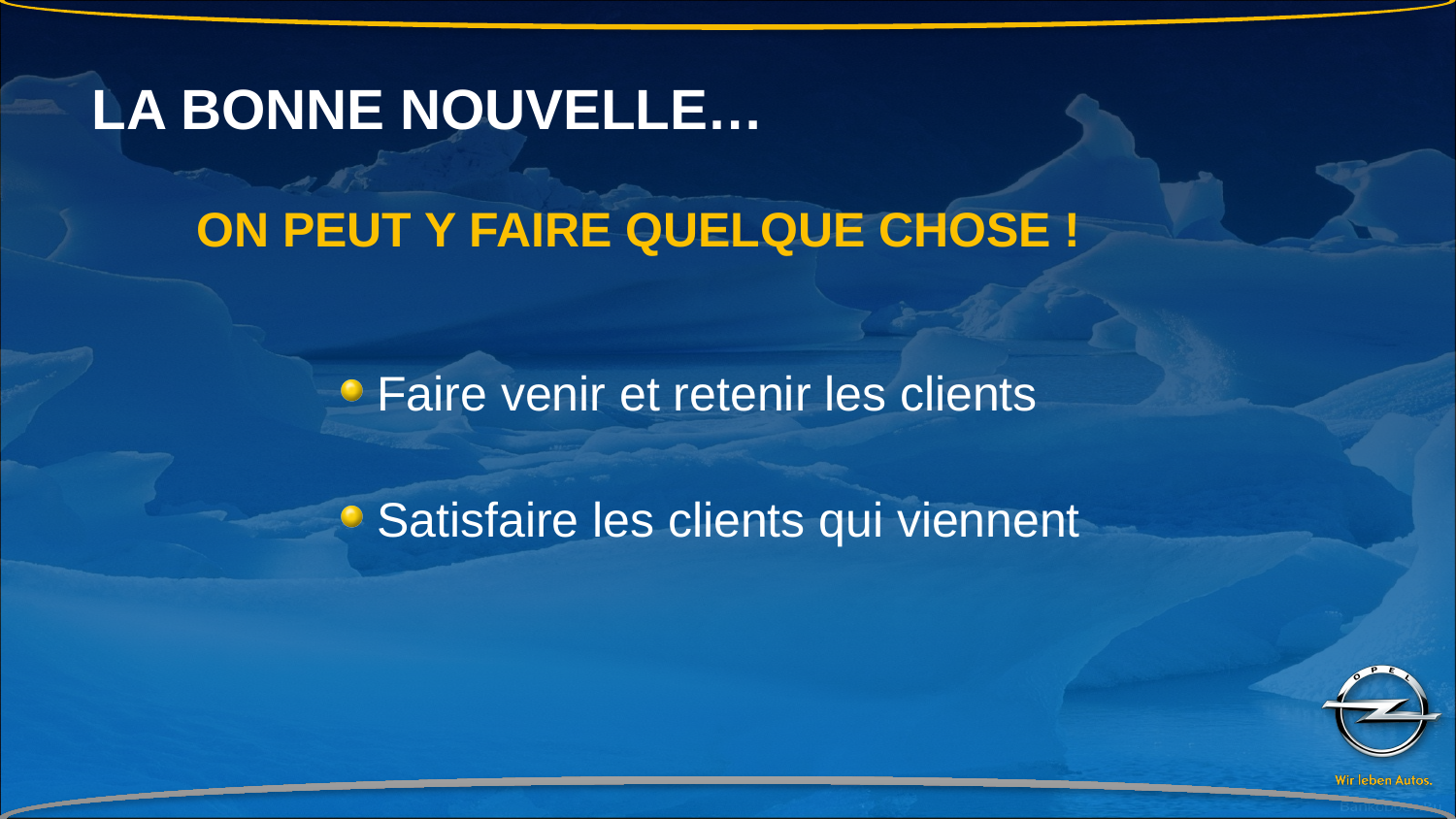

# LA BONNE NOUVELLE…
ON PEUT Y FAIRE QUELQUE CHOSE !
Faire venir et retenir les clients
Satisfaire les clients qui viennent